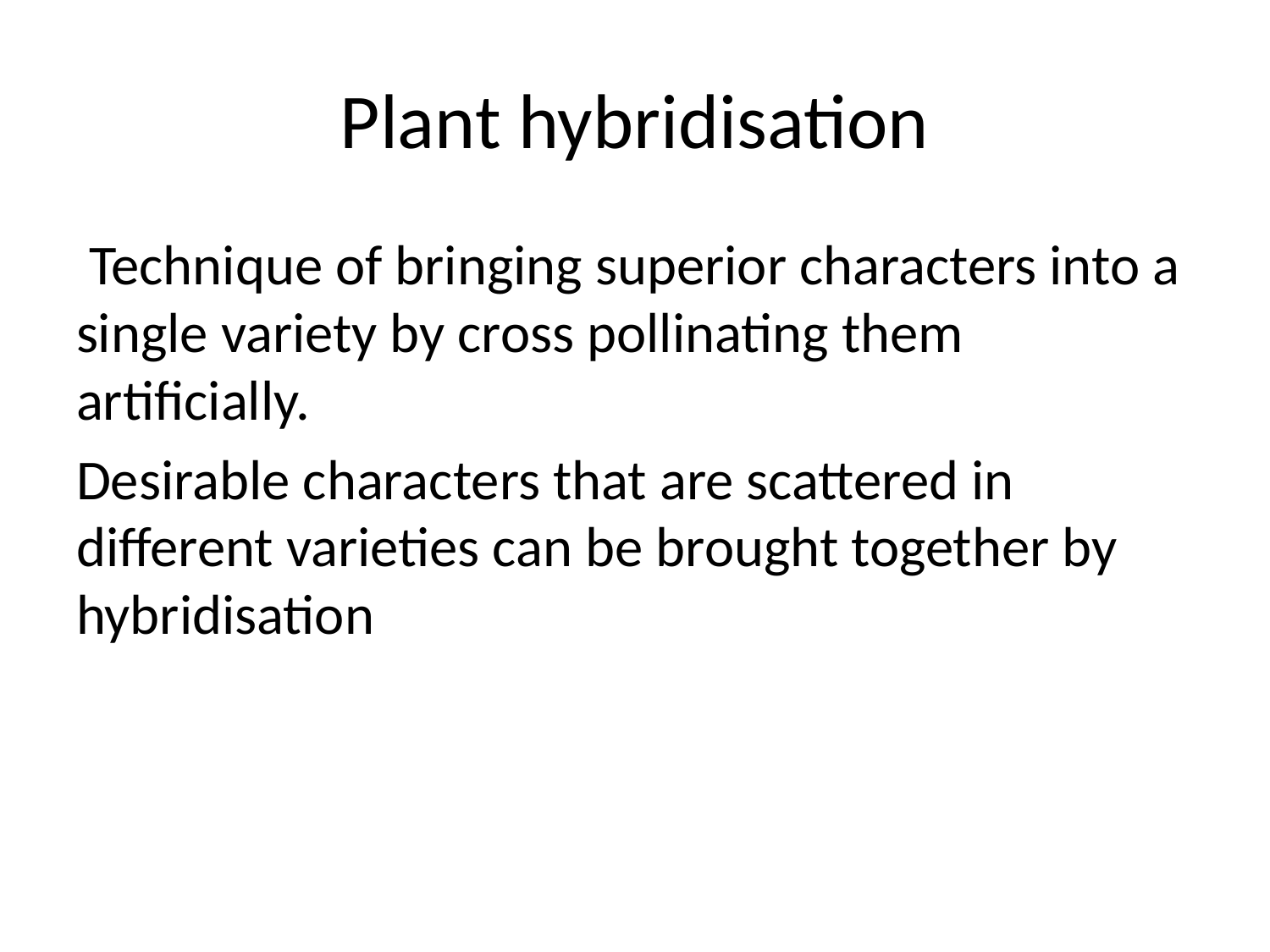

# Plant hybridisation
 Technique of bringing superior characters into a single variety by cross pollinating them artificially.
Desirable characters that are scattered in different varieties can be brought together by hybridisation